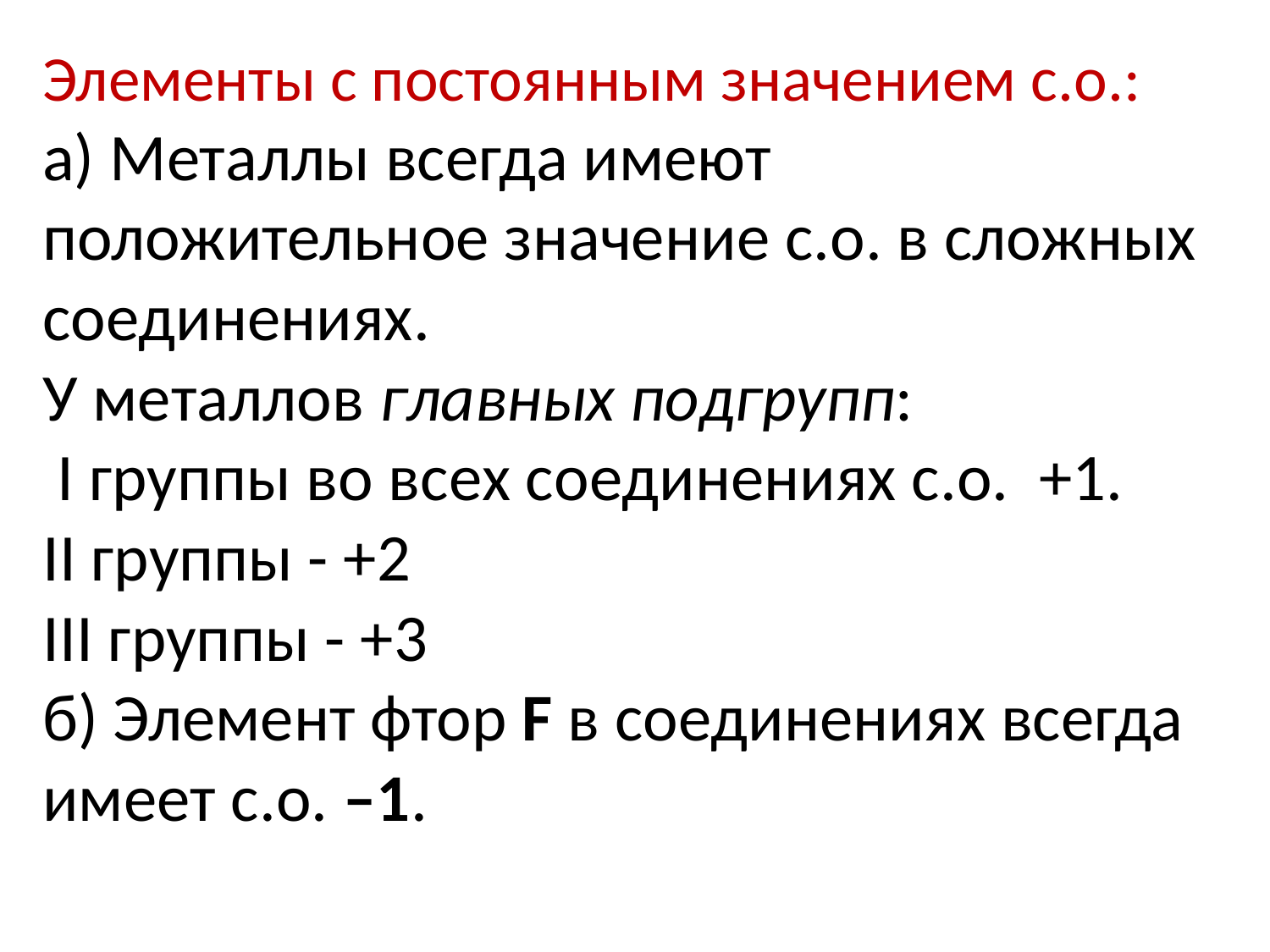

# Элементы с постоянным значением с.о.: а) Металлы всегда имеют положительное значение с.о. в сложных соединениях. У металлов главных подгрупп: I группы во всех соединениях с.о.  +1. II группы - +2 III группы - +3 б) Элемент фтор F в соединениях всегда имеет с.о. –1.